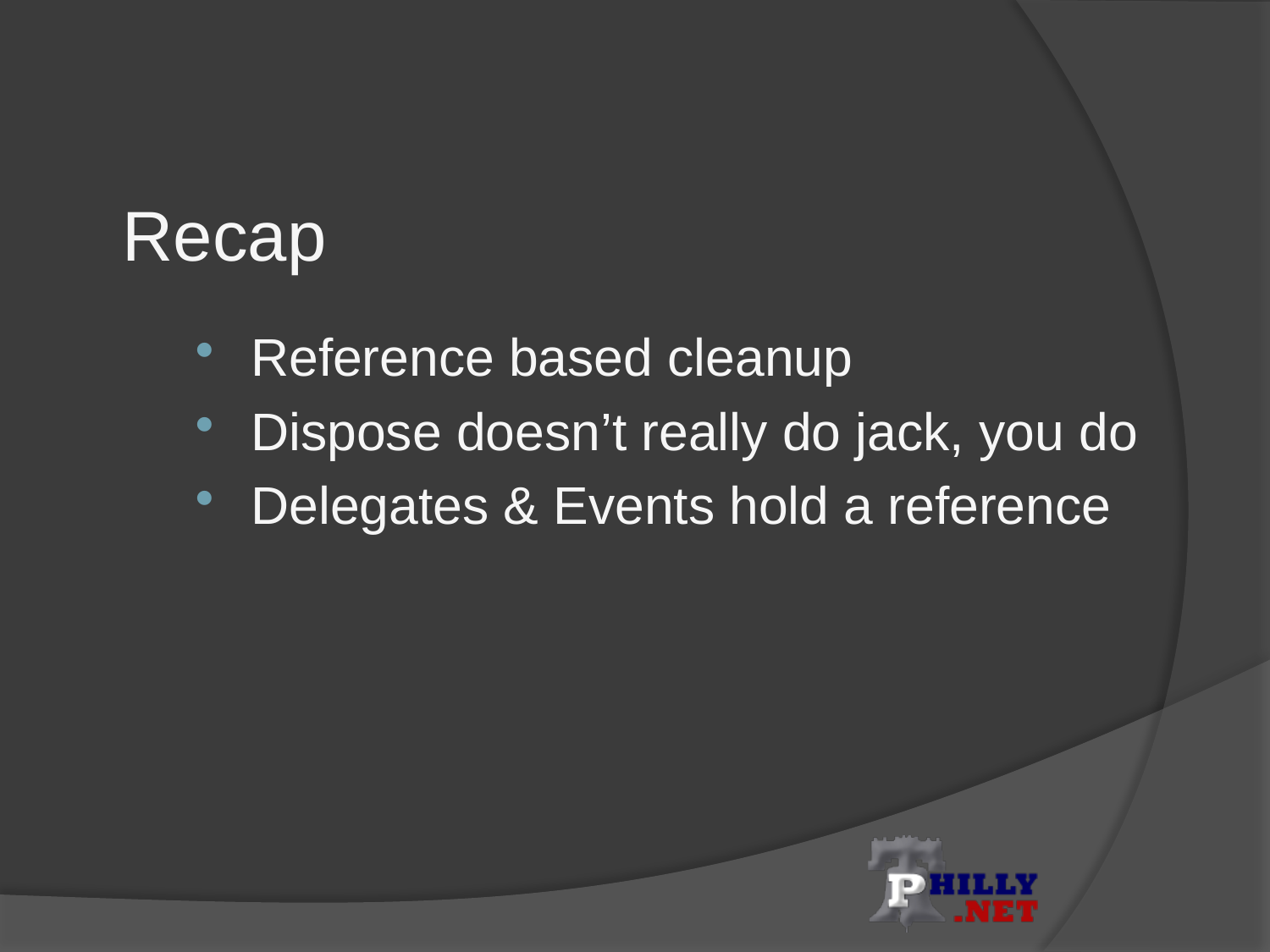

# Recap
Reference based cleanup
Dispose doesn’t really do jack, you do
Delegates & Events hold a reference